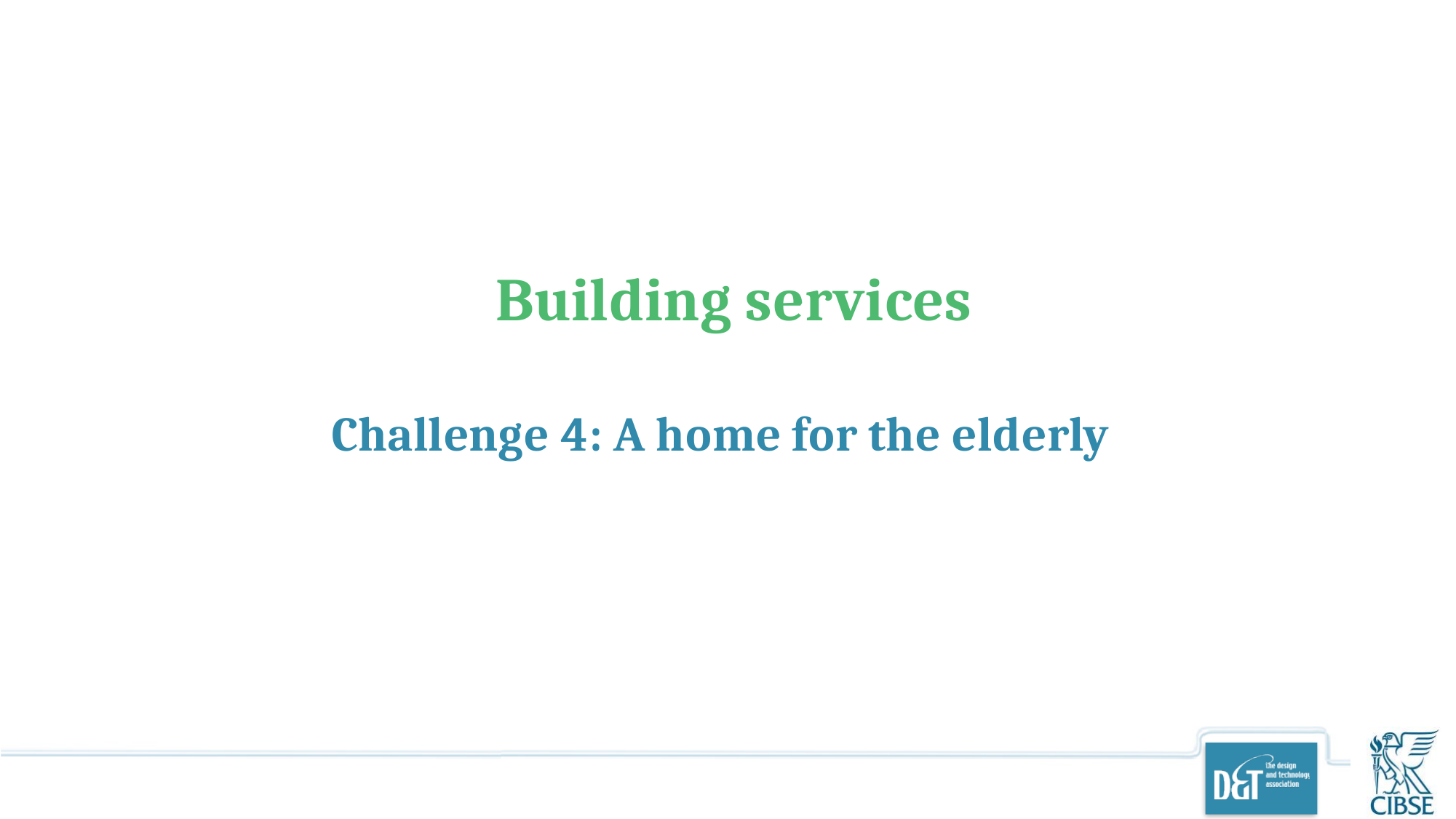

# Building services
Challenge 4: A home for the elderly